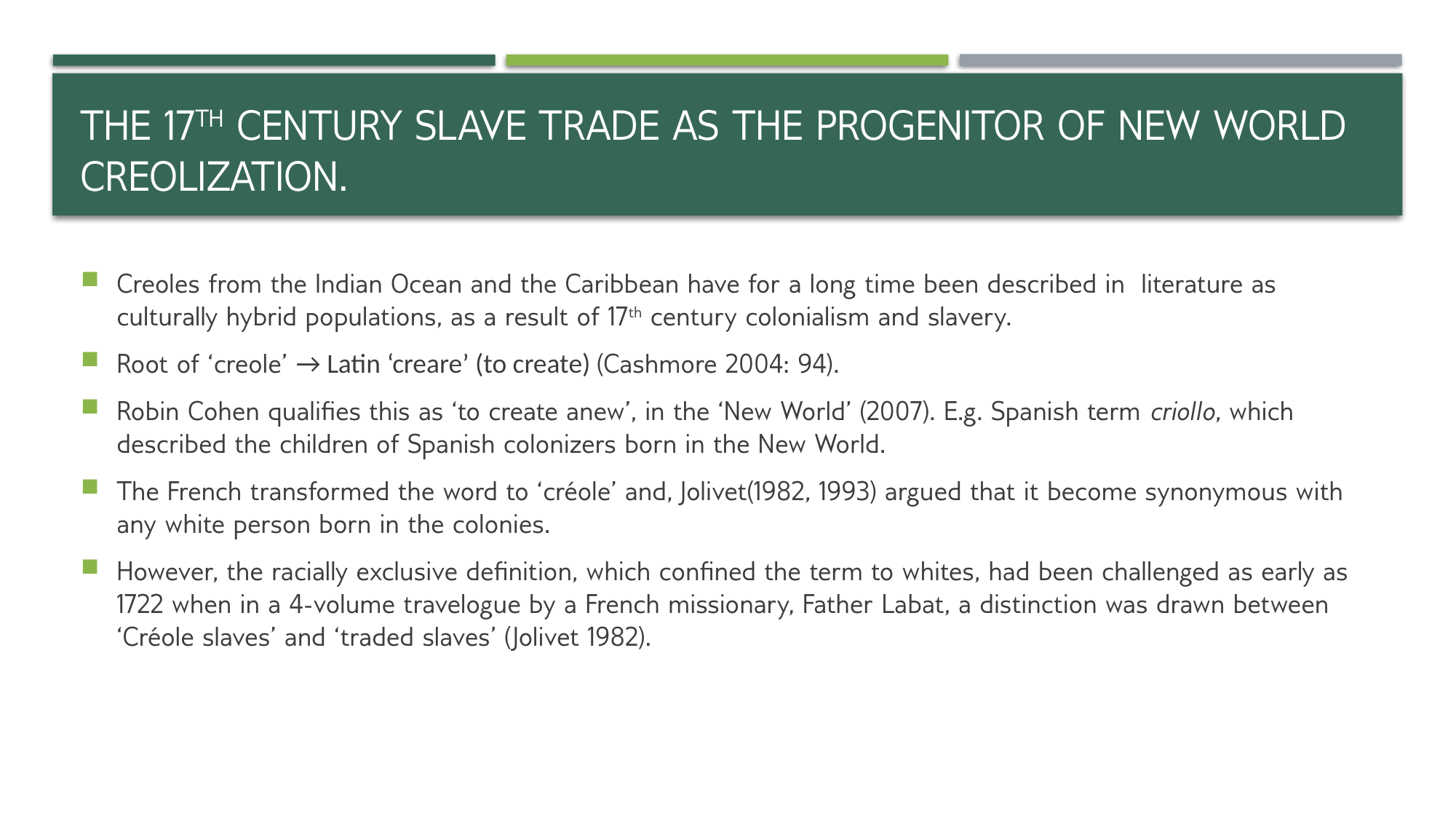

# the 17th century slave trade as the progenitor of new world creolization.
Creoles from the Indian Ocean and the Caribbean have for a long time been described in  literature as culturally hybrid populations, as a result of 17th century colonialism and slavery.
Root of ‘creole’ → Latin ‘creare’ (to create) (Cashmore 2004: 94).
Robin Cohen qualifies this as ‘to create anew’, in the ‘New World’ (2007). E.g. Spanish term criollo, which described the children of Spanish colonizers born in the New World.
The French transformed the word to ‘créole’ and, Jolivet(1982, 1993) argued that it become synonymous with any white person born in the colonies.
However, the racially exclusive definition, which confined the term to whites, had been challenged as early as 1722 when in a 4-volume travelogue by a French missionary, Father Labat, a distinction was drawn between ‘Créole slaves’ and ‘traded slaves’ (Jolivet 1982).